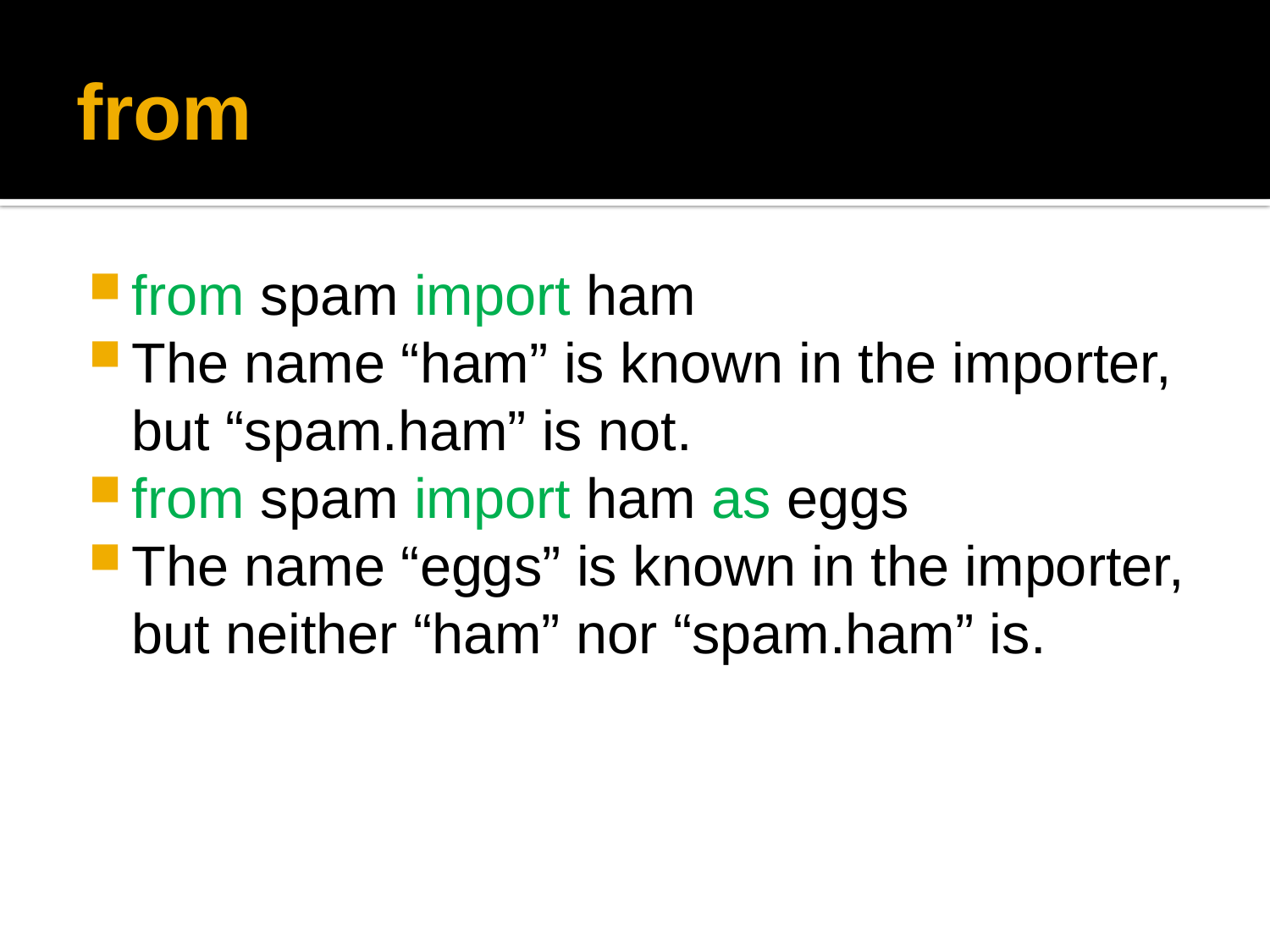

# from
from spam import ham
The name “ham” is known in the importer, but “spam.ham” is not.
from spam import ham as eggs
The name “eggs” is known in the importer, but neither “ham” nor “spam.ham” is.